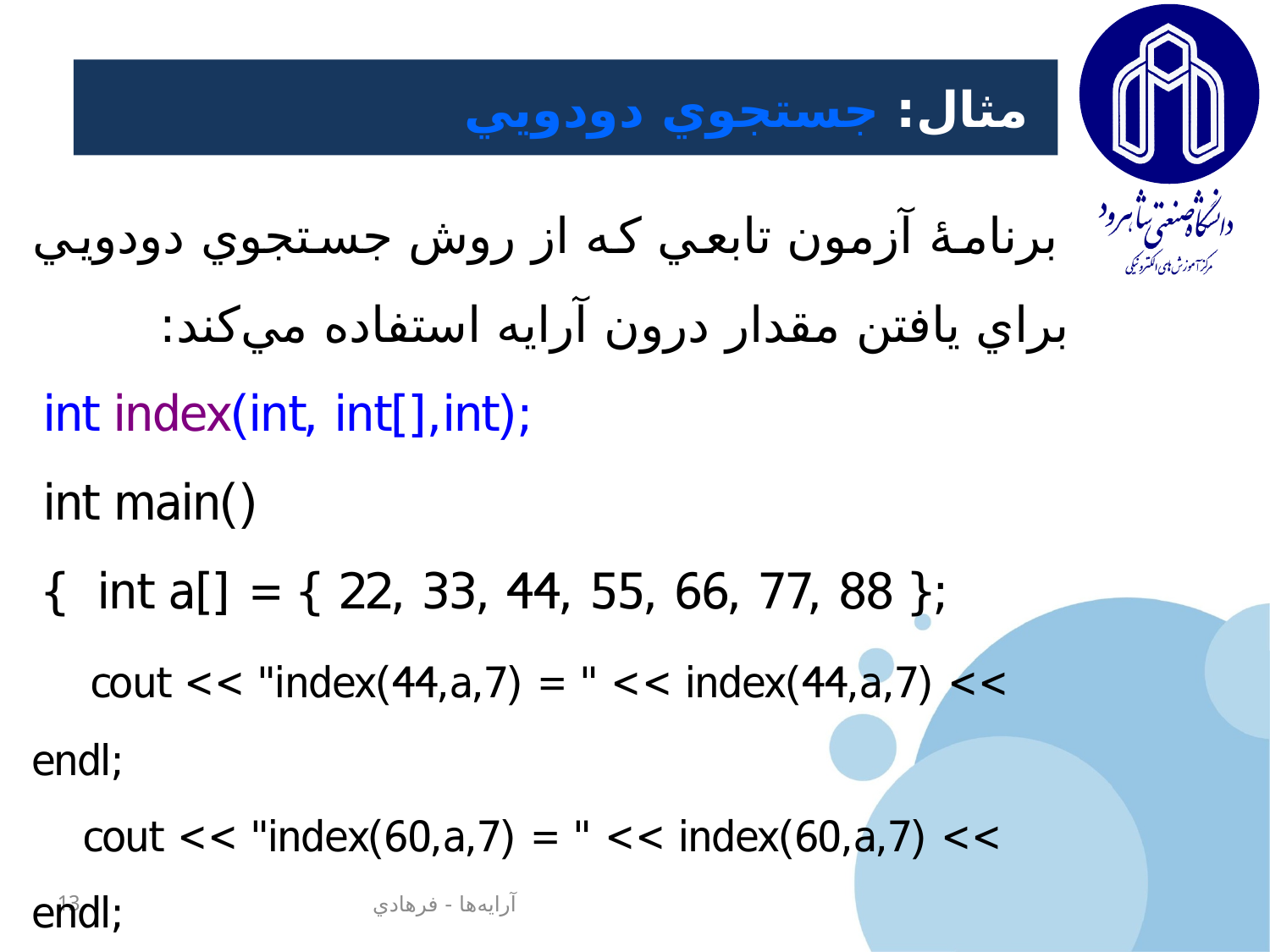

# مثال‌: جستجوي دودويي
برنامۀ آزمون تابعي که از روش جستجوي دودويي براي يافتن مقدار درون آرايه استفاده مي‌کند:
int index(int, int[],int);
int main()
{  int a[] = { 22, 33, 44, 55, 66, 77, 88 };
   cout << "index(44,a,7) = " << index(44,a,7) << endl;
   cout << "index(60,a,7) = " << index(60,a,7) << endl;
}

13
آرايه‌ها - فرهادي